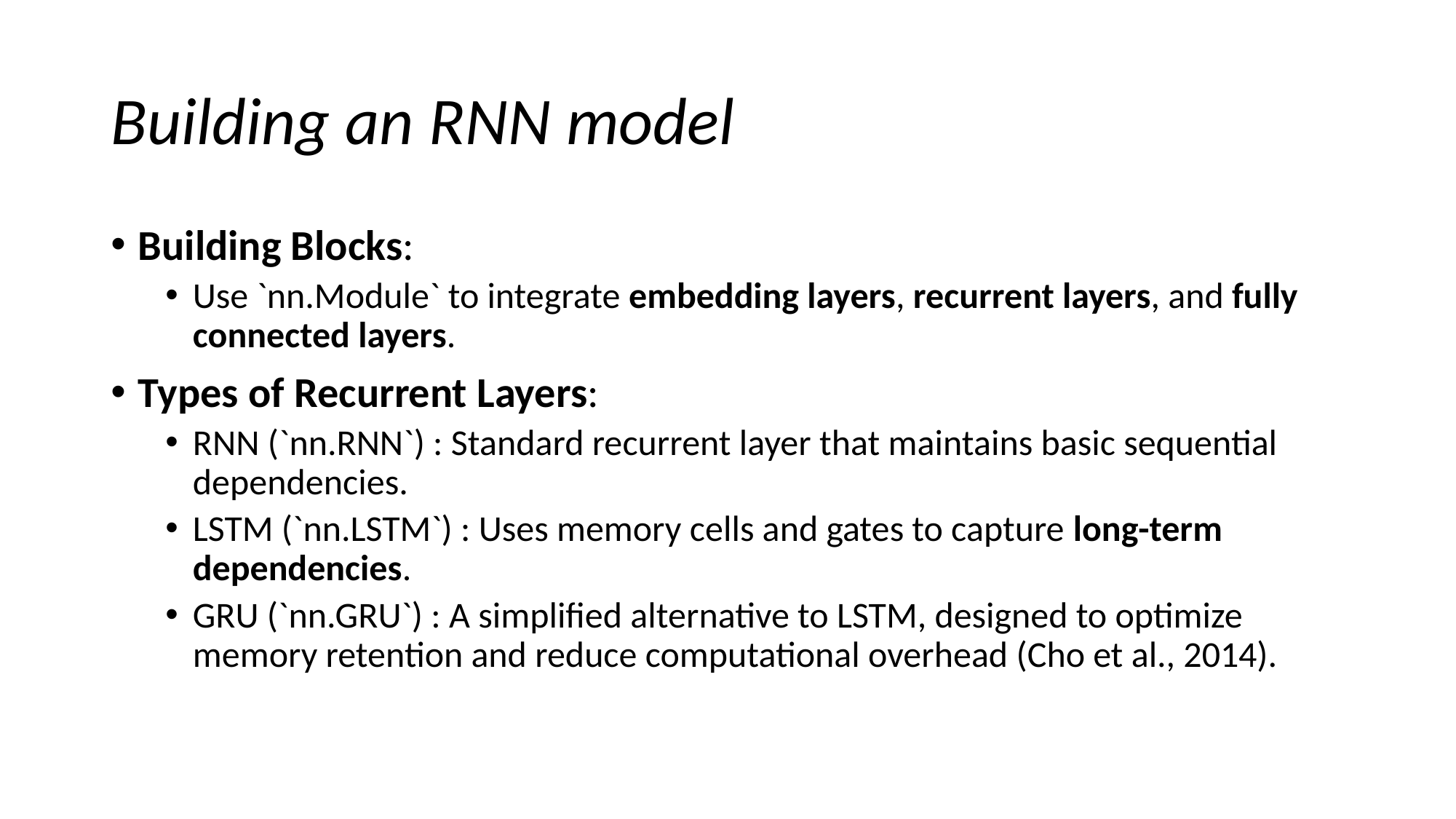

# Building an RNN model
Building Blocks:
Use `nn.Module` to integrate embedding layers, recurrent layers, and fully connected layers.
Types of Recurrent Layers:
RNN (`nn.RNN`) : Standard recurrent layer that maintains basic sequential dependencies.
LSTM (`nn.LSTM`) : Uses memory cells and gates to capture long-term dependencies.
GRU (`nn.GRU`) : A simplified alternative to LSTM, designed to optimize memory retention and reduce computational overhead (Cho et al., 2014).